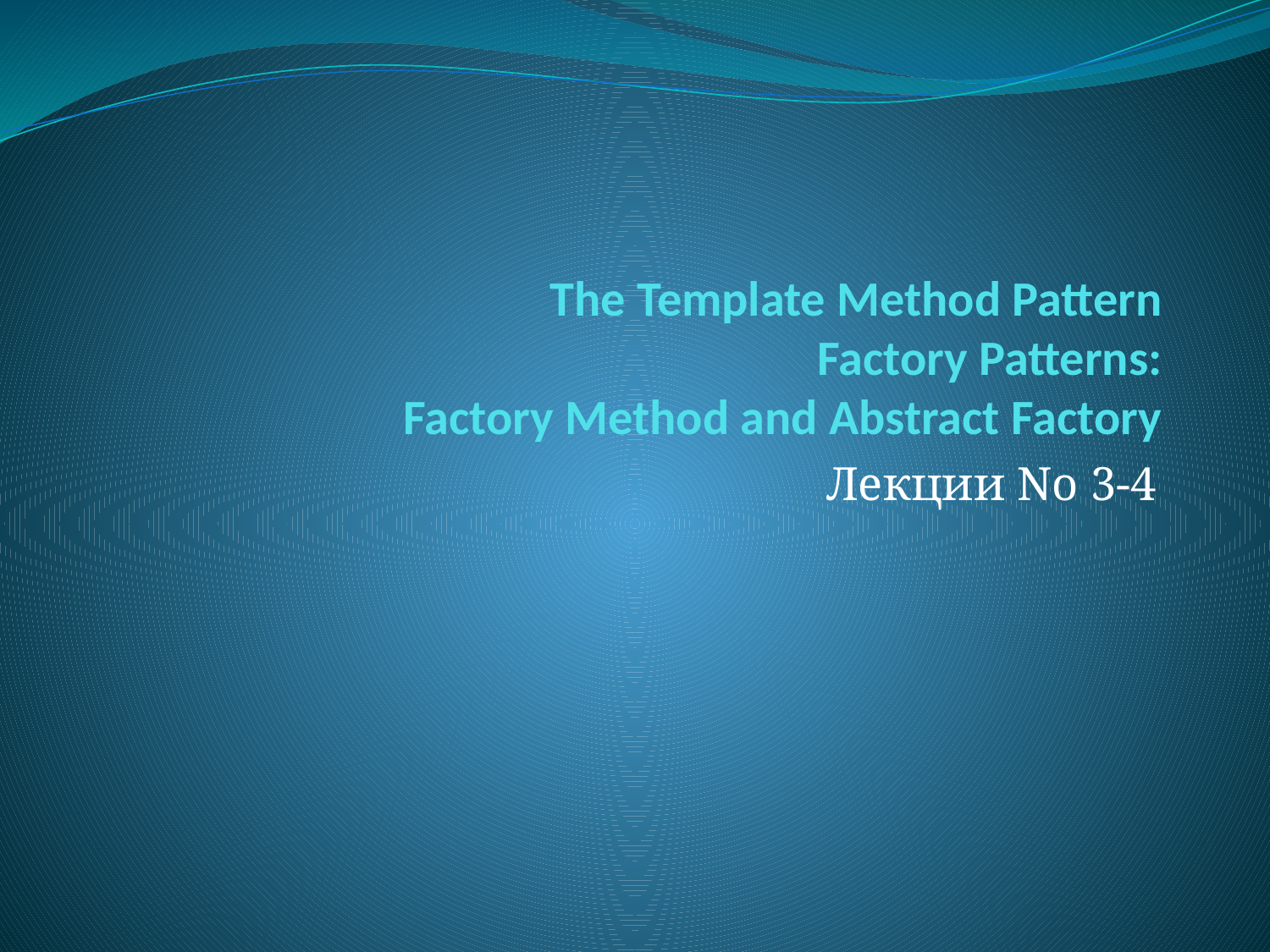

# The Template Method Pattern Factory Patterns: Factory Method and Abstract Factory
Лекции No 3-4